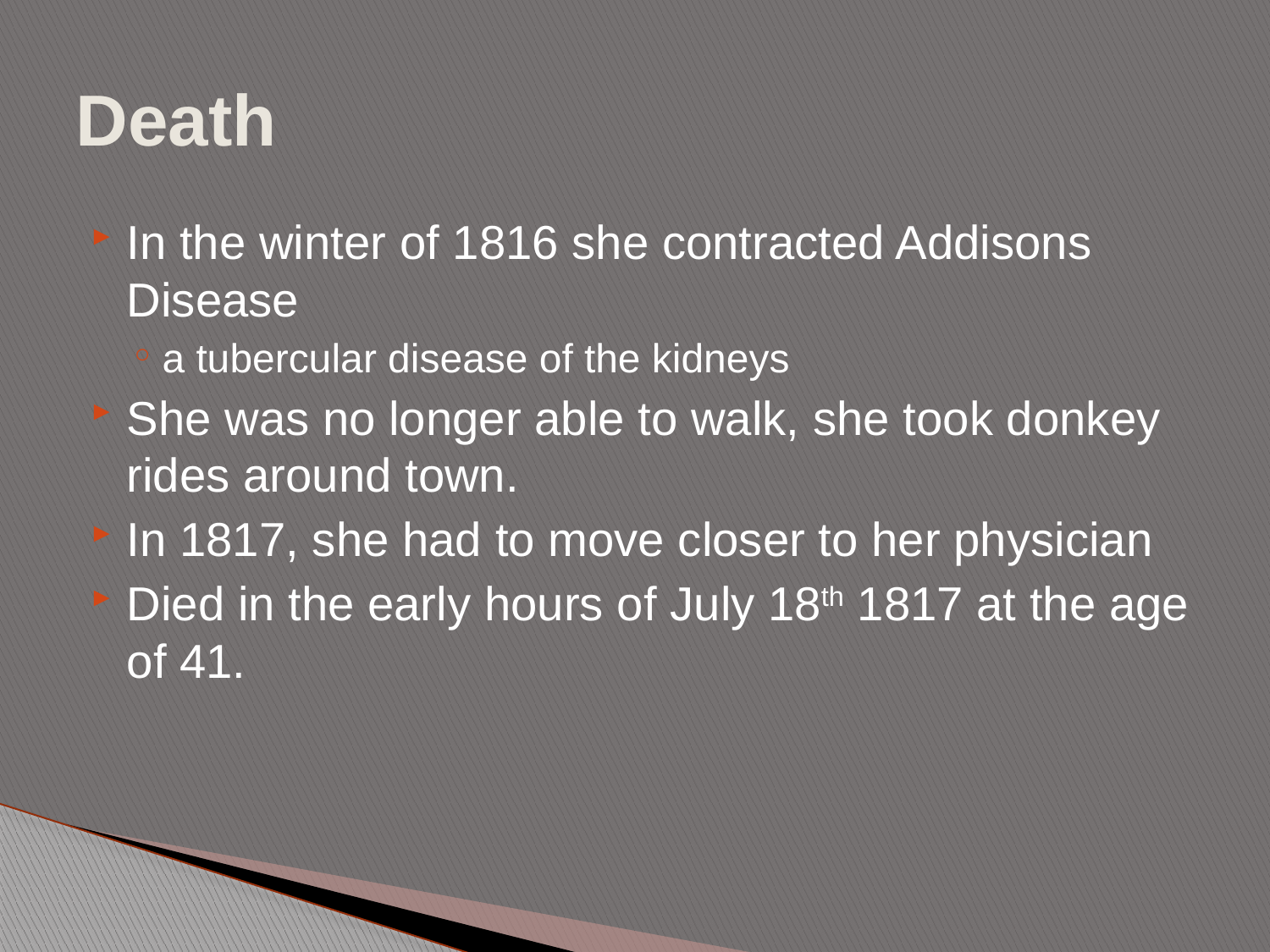

# Death
In the winter of 1816 she contracted Addisons Disease
a tubercular disease of the kidneys
She was no longer able to walk, she took donkey rides around town.
In 1817, she had to move closer to her physician
Died in the early hours of July 18th 1817 at the age of 41.